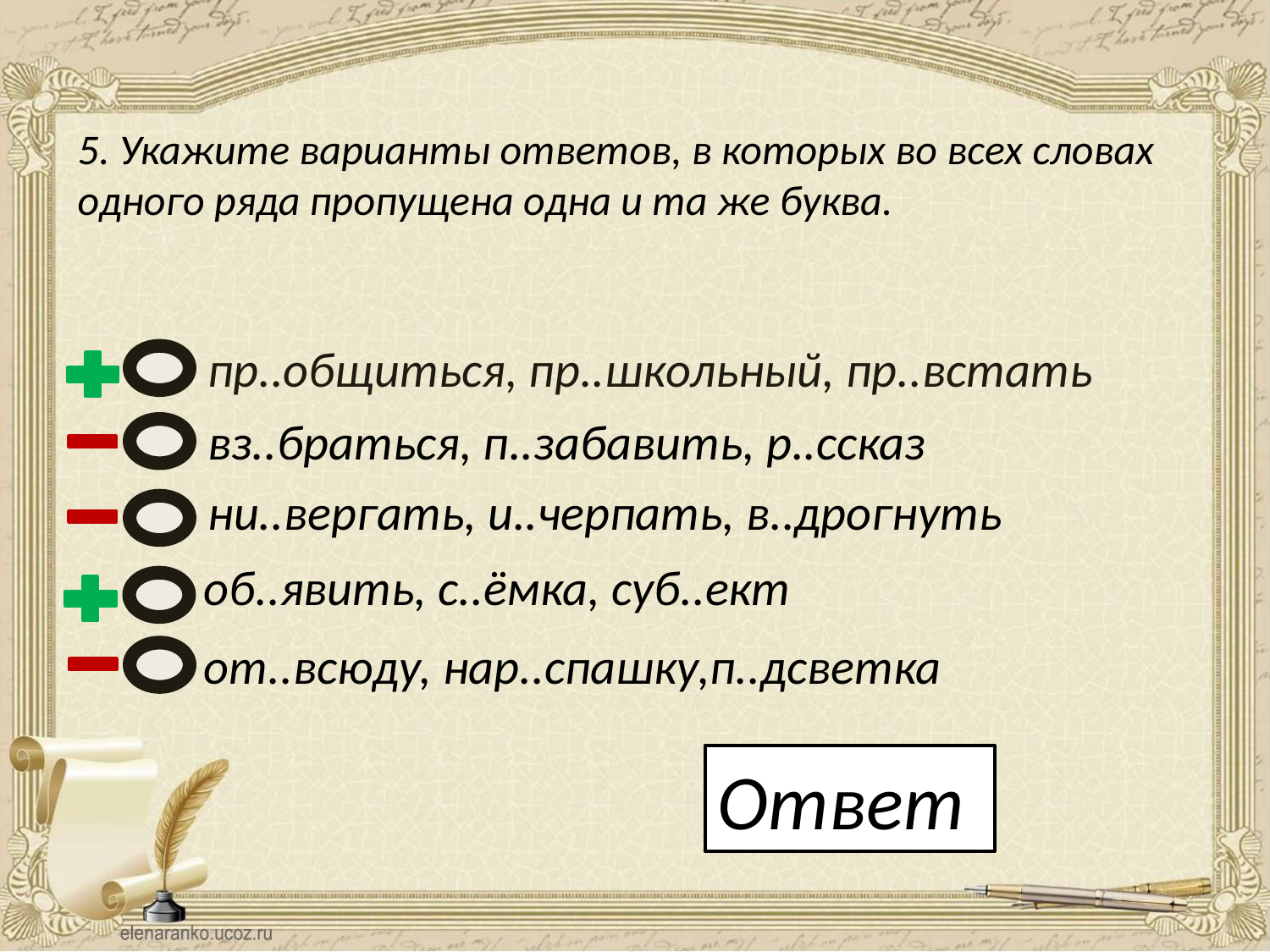

5. Укажите варианты ответов, в которых во всех словах одного ряда пропущена одна и та же буква.
пр..общиться, пр..школьный, пр..встать

вз..браться, п..забавить, р..ссказ

ни..вергать, и..черпать, в..дрогнуть

об..явить, с..ёмка, суб..ект

от..всюду, нар..спашку,п..дсветка

Ответ